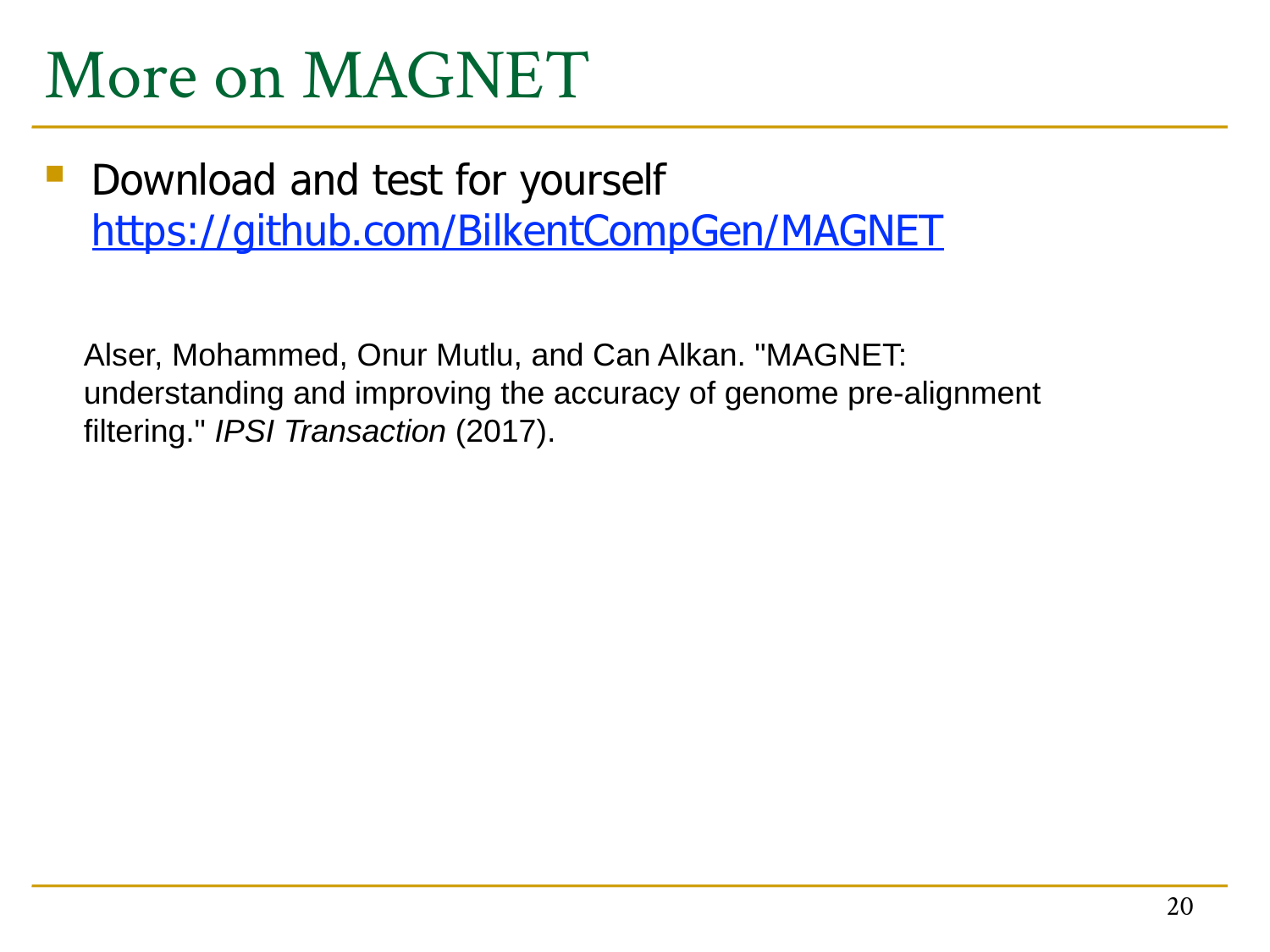

# More on MAGNET
Download and test for yourself https://github.com/BilkentCompGen/MAGNET
Alser, Mohammed, Onur Mutlu, and Can Alkan. "MAGNET: understanding and improving the accuracy of genome pre-alignment filtering." IPSI Transaction (2017).
20